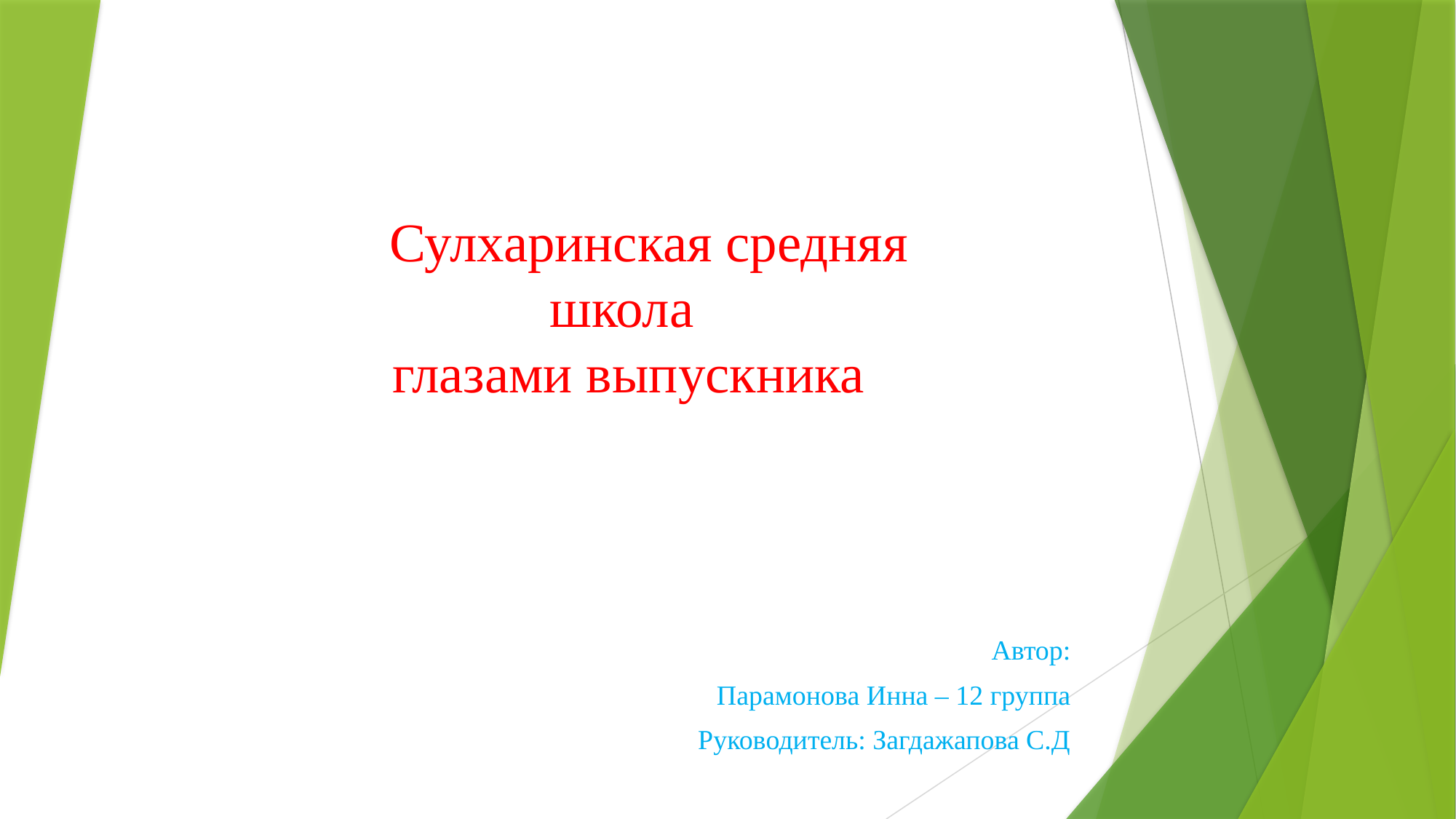

#
   Сулхаринская средняя школа
глазами выпускника
Автор:
Парамонова Инна – 12 группа
Руководитель: Загдажапова С.Д